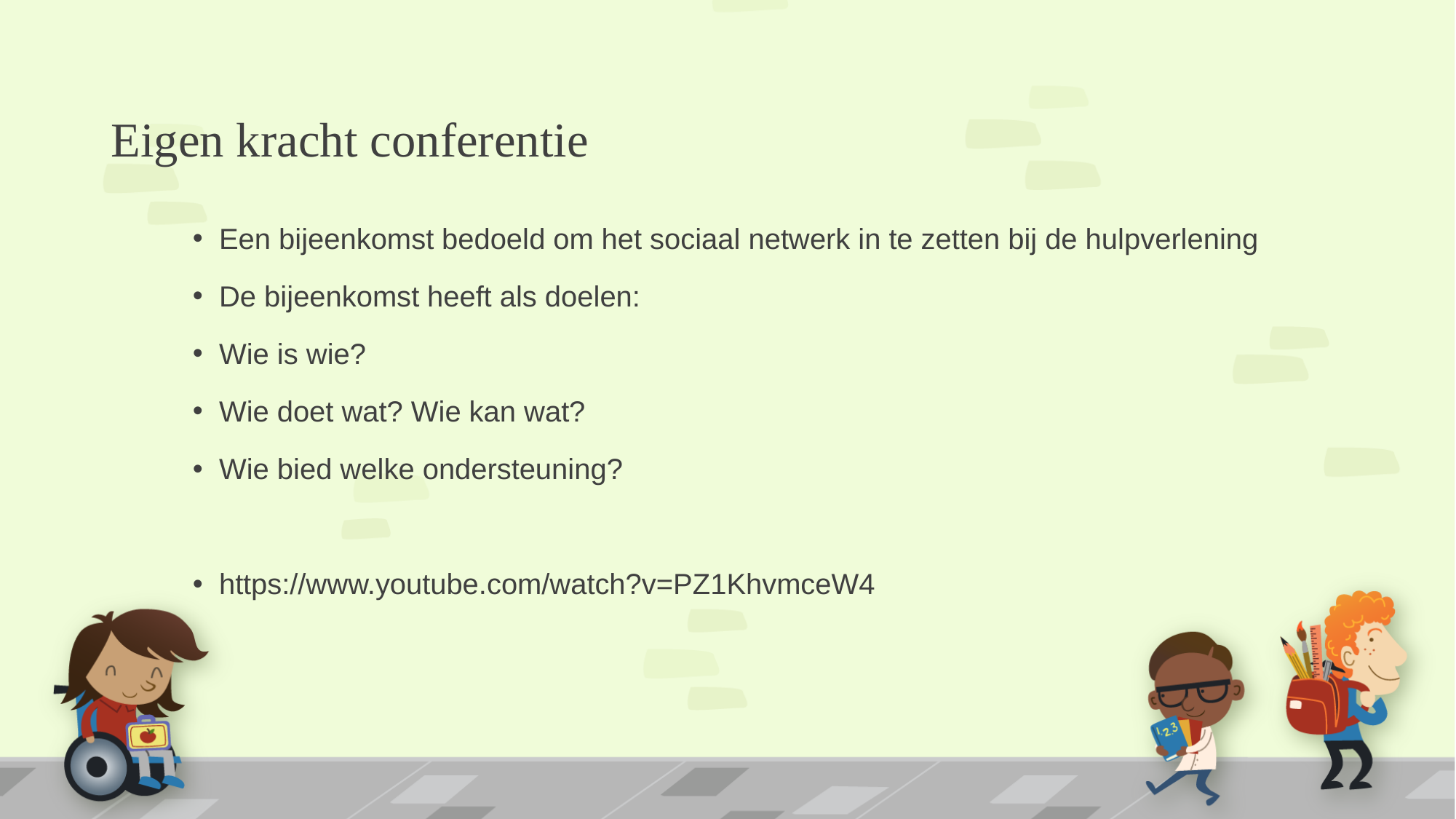

# Eigen kracht conferentie
Een bijeenkomst bedoeld om het sociaal netwerk in te zetten bij de hulpverlening
De bijeenkomst heeft als doelen:
Wie is wie?
Wie doet wat? Wie kan wat?
Wie bied welke ondersteuning?

https://www.youtube.com/watch?v=PZ1KhvmceW4